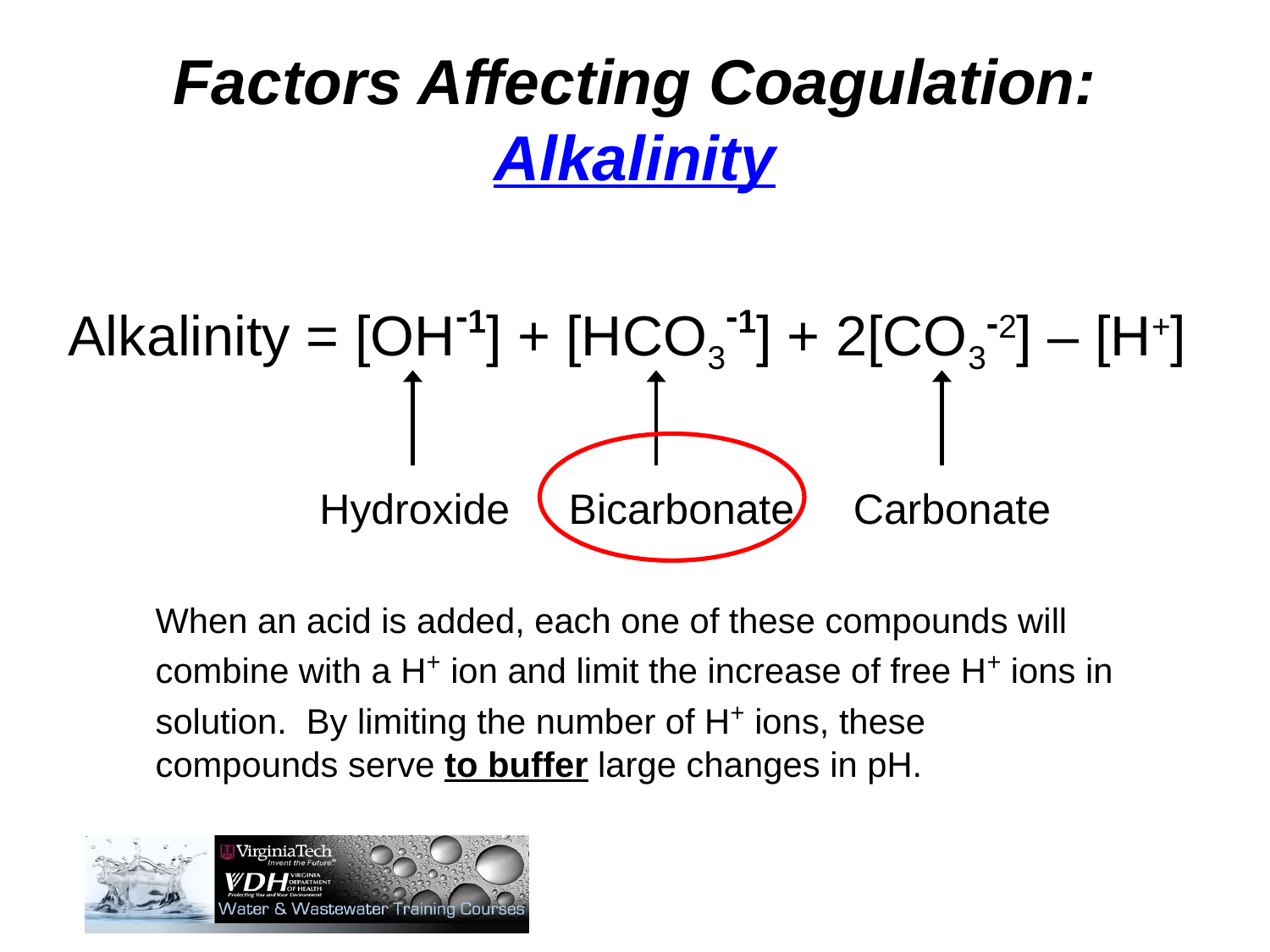

# Factors Affecting Coagulation: Alkalinity
Alkalinity = [OH-1] + [HCO3-1] + 2[CO3-2] – [H+]

                    Hydroxide     Bicarbonate     Carbonate

When an acid is added, each one of these compounds will combine with a H+ ion and limit the increase of free H+ ions in solution.  By limiting the number of H+ ions, these compounds serve to buffer large changes in pH.